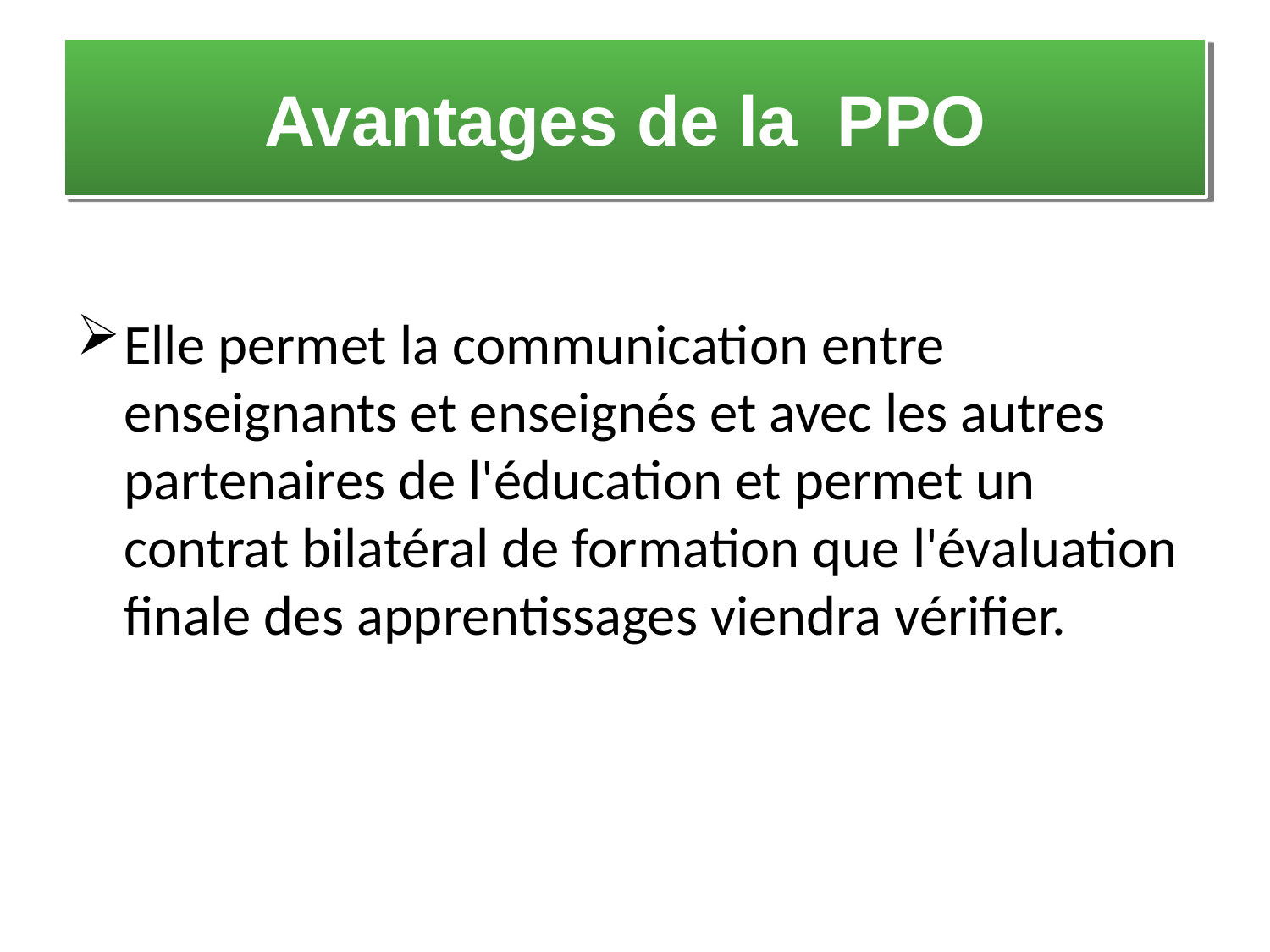

# Avantages de la  PPO

Elle permet la communication entre enseignants et enseignés et avec les autres partenaires de l'éducation et permet un contrat bilatéral de formation que l'évaluation finale des apprentissages viendra vérifier.